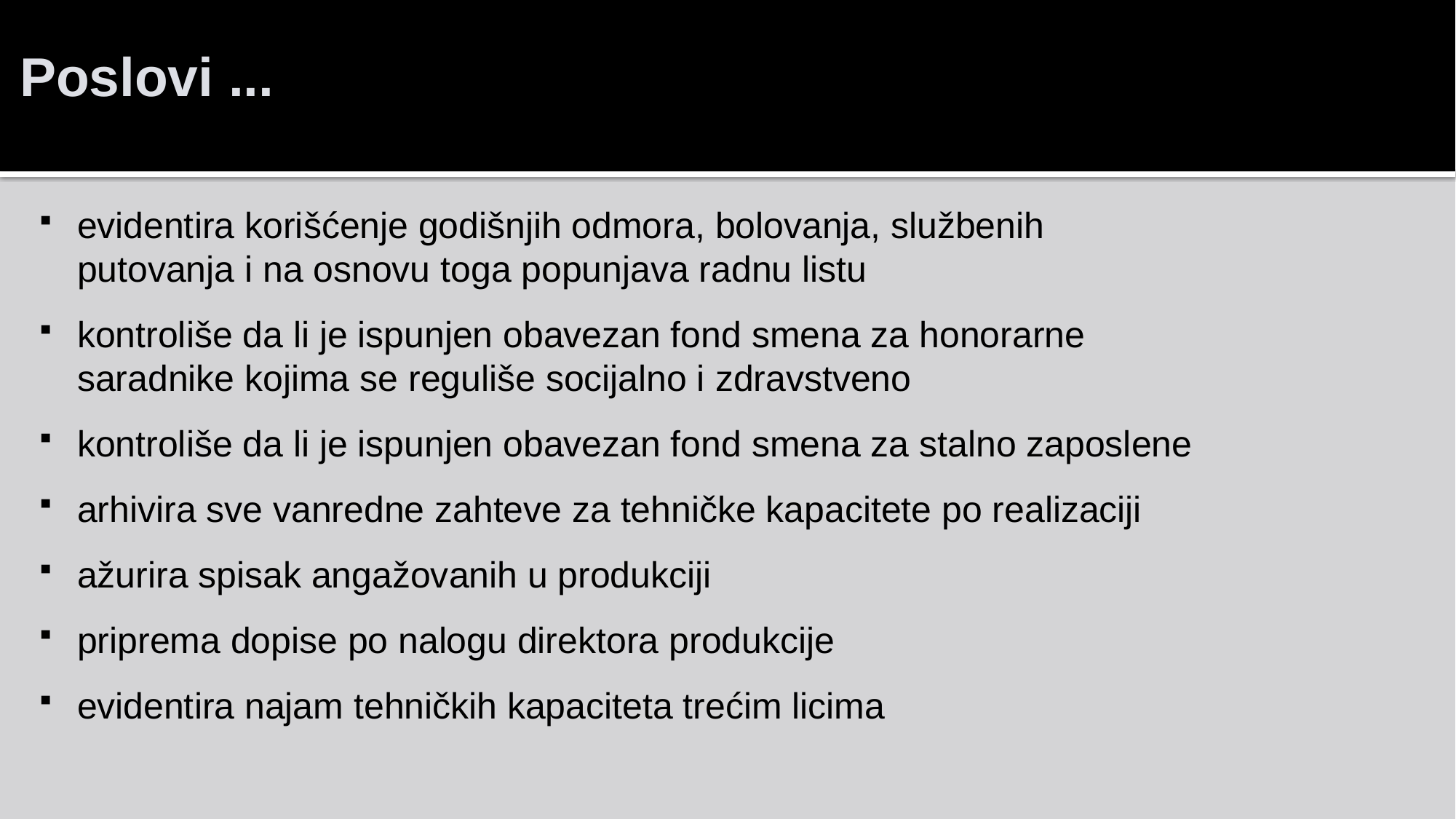

Poslovi ...
evidentira korišćenje godišnjih odmora, bolovanja, službenih putovanja i na osnovu toga popunjava radnu listu

kontroliše da li je ispunjen obavezan fond smena za honorarne saradnike kojima se reguliše socijalno i zdravstveno

kontroliše da li je ispunjen obavezan fond smena za stalno zaposlene

arhivira sve vanredne zahteve za tehničke kapacitete po realizaciji

ažurira spisak angažovanih u produkciji

priprema dopise po nalogu direktora produkcije

evidentira najam tehničkih kapaciteta trećim licima